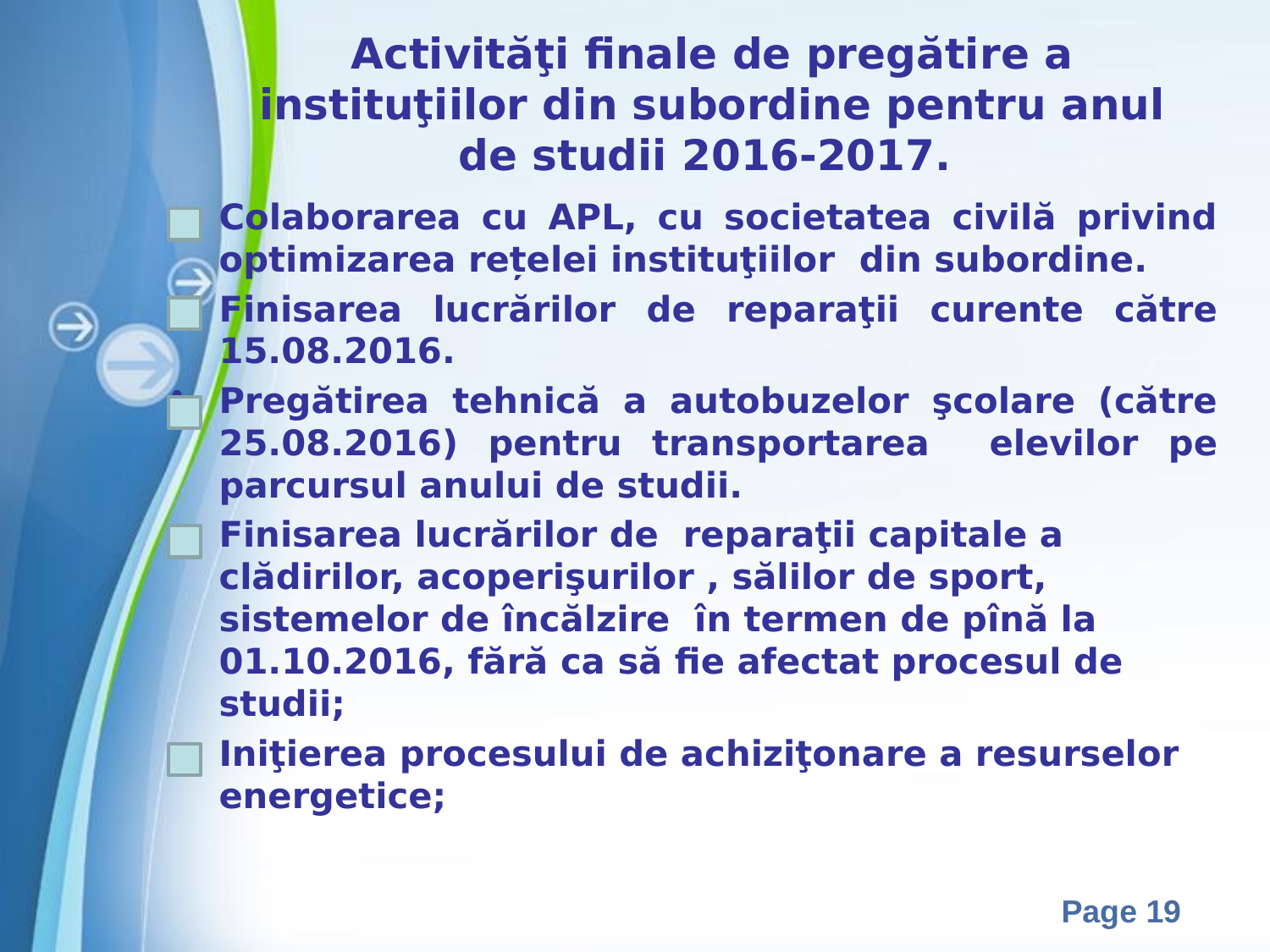

# Activităţi finale de pregătire a instituţiilor din subordine pentru anul de studii 2016-2017.
Colaborarea cu APL, cu societatea civilă privind optimizarea rețelei instituţiilor  din subordine.
Finisarea lucrărilor de reparaţii curente către 15.08.2016.
Pregătirea tehnică a autobuzelor şcolare (către 25.08.2016) pentru transportarea  elevilor pe parcursul anului de studii.
Finisarea lucrărilor de  reparaţii capitale a clădirilor, acoperişurilor , sălilor de sport, sistemelor de încălzire  în termen de pînă la 01.10.2016, fără ca să fie afectat procesul de studii;
Iniţierea procesului de achiziţonare a resurselor energetice;